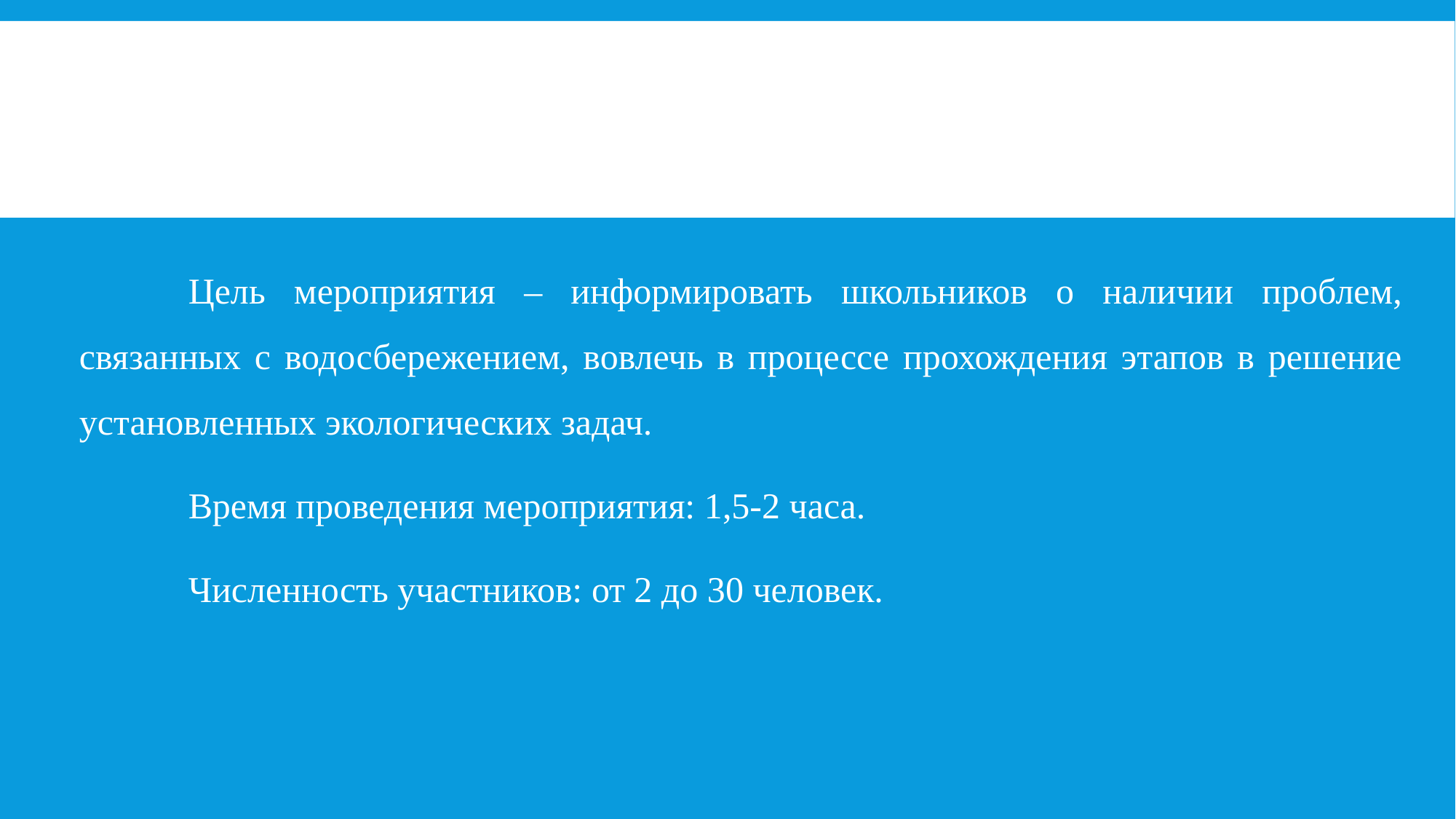

#
	Цель мероприятия – информировать школьников о наличии проблем, связанных с водосбережением, вовлечь в процессе прохождения этапов в решение установленных экологических задач.
	Время проведения мероприятия: 1,5-2 часа.
	Численность участников: от 2 до 30 человек.